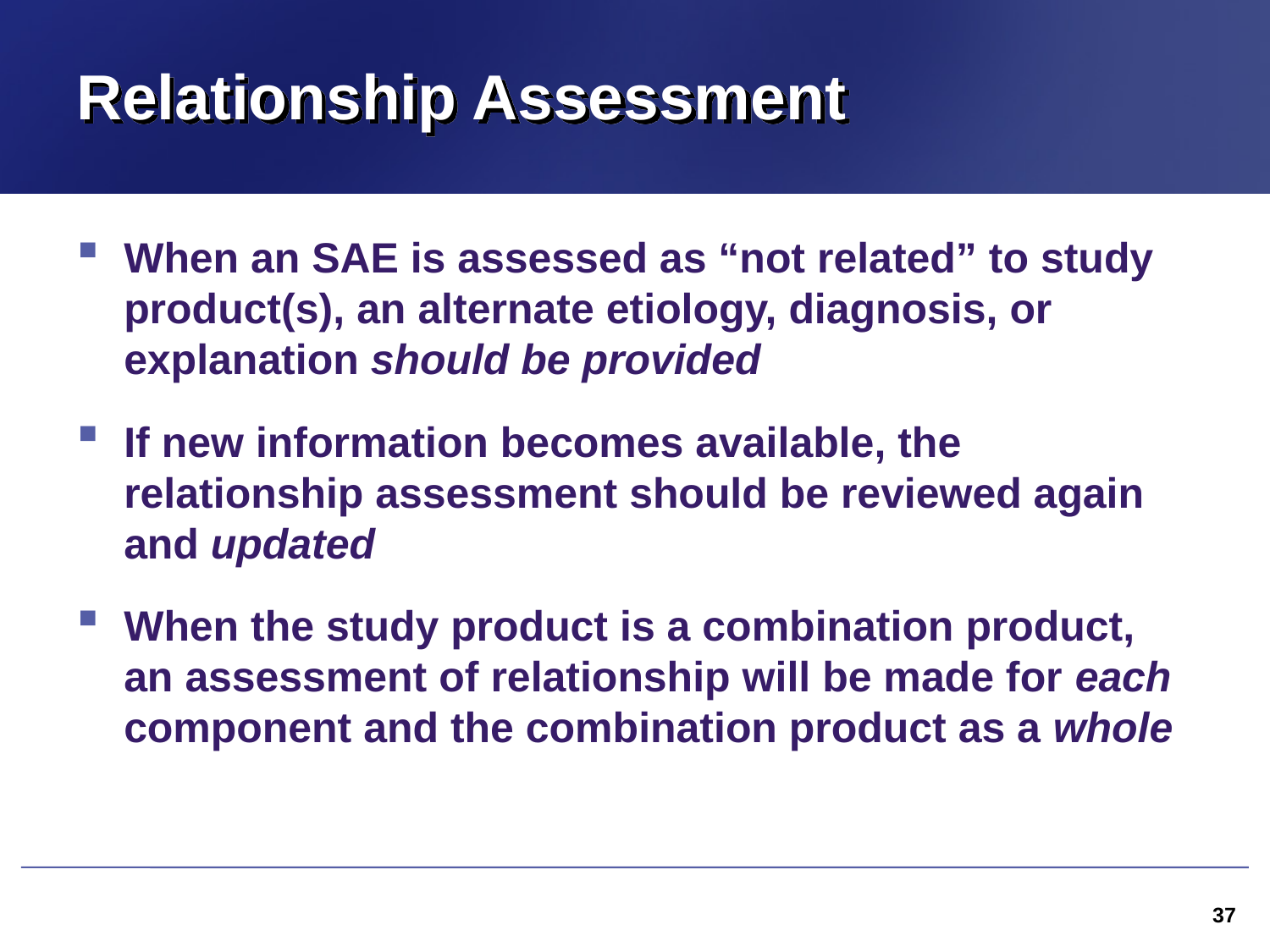

# Relationship Assessment
When an SAE is assessed as “not related” to study product(s), an alternate etiology, diagnosis, or explanation should be provided
If new information becomes available, the relationship assessment should be reviewed again and updated
When the study product is a combination product, an assessment of relationship will be made for each component and the combination product as a whole

37